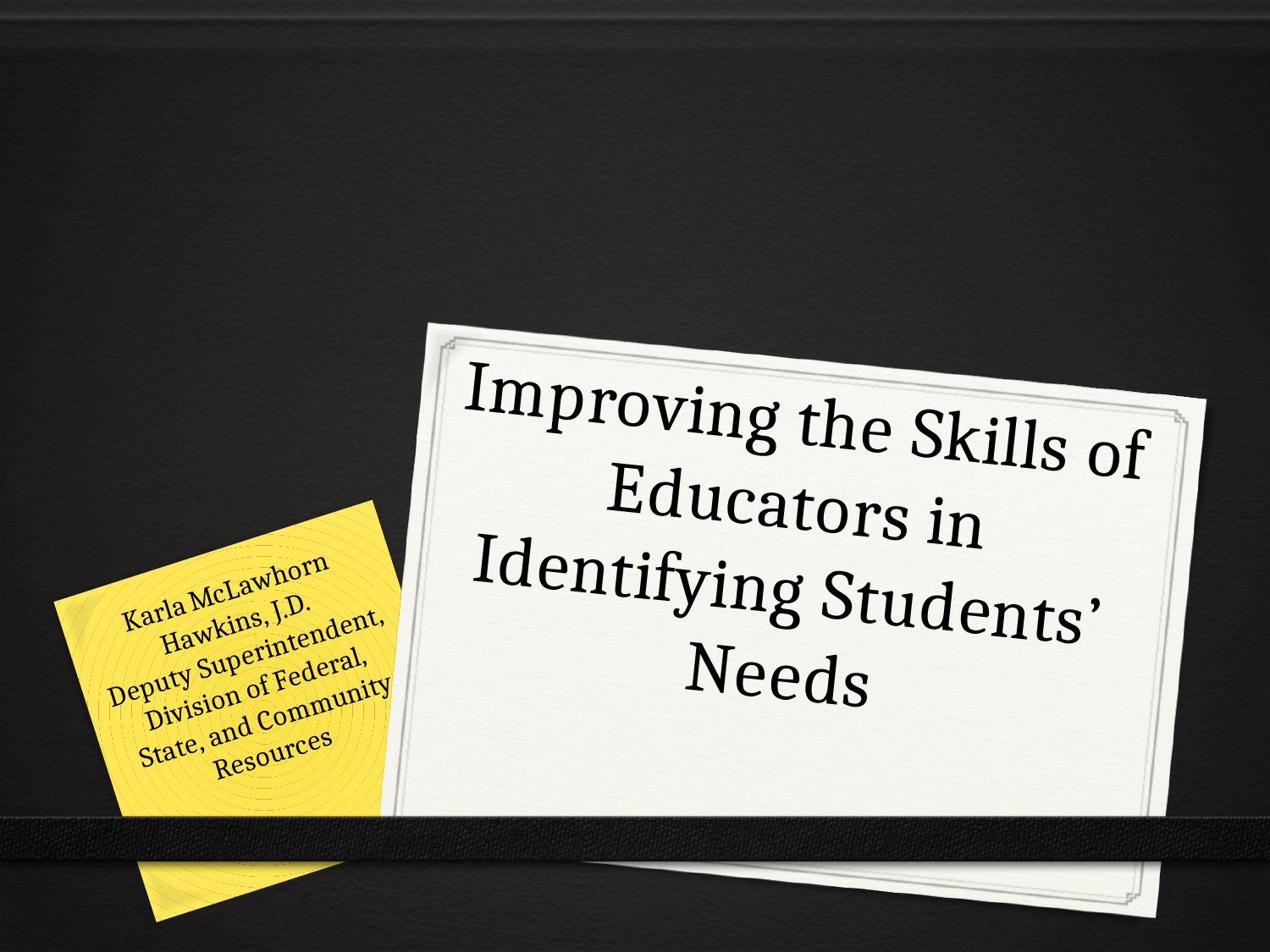

# Improving the Skills of Educators in Identifying Students’ Needs

Karla McLawhorn Hawkins, J.D.
Deputy Superintendent, Division of Federal, State, and Community Resources